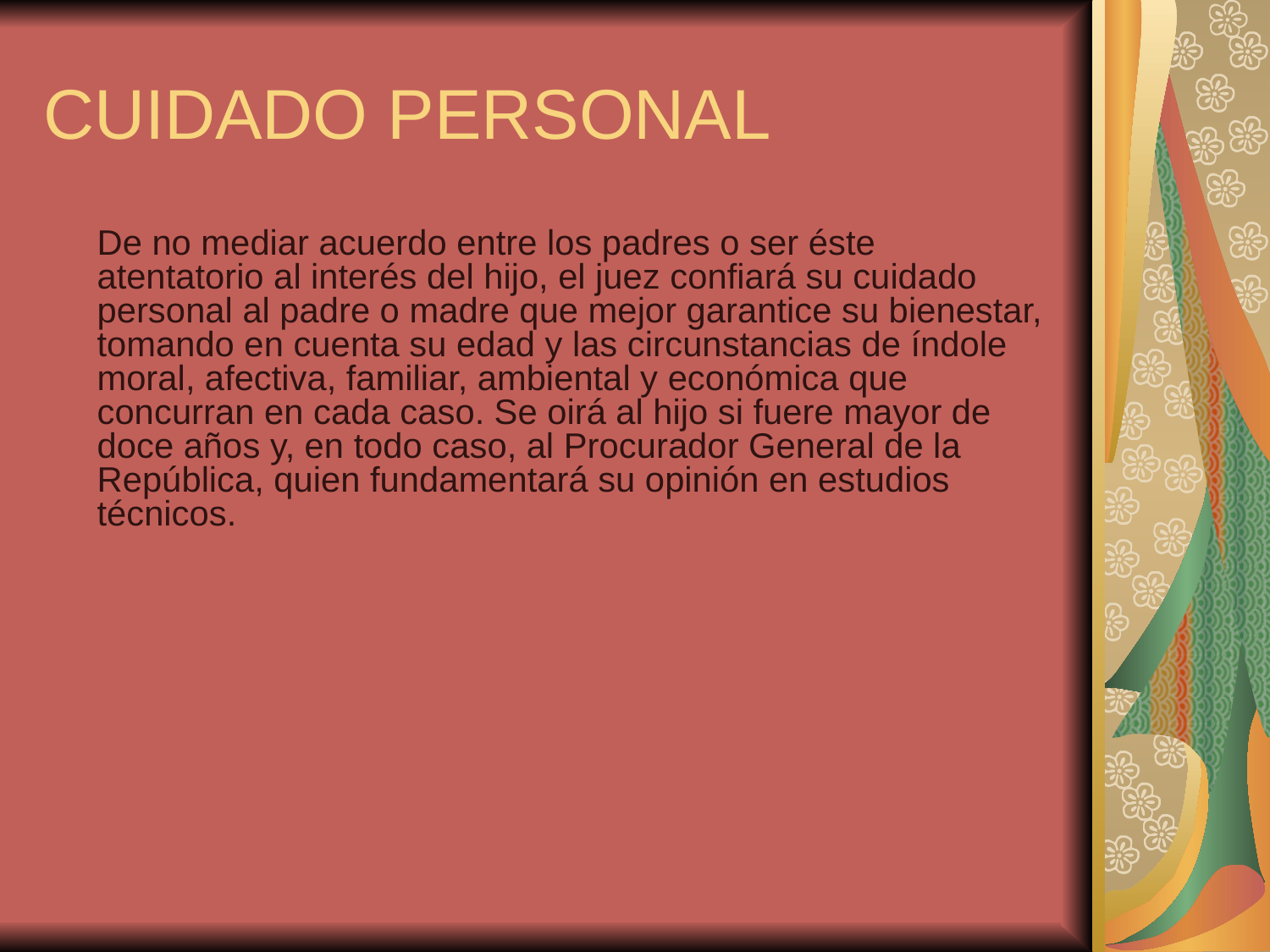

CUIDADO PERSONAL
	De no mediar acuerdo entre los padres o ser éste atentatorio al interés del hijo, el juez confiará su cuidado personal al padre o madre que mejor garantice su bienestar, tomando en cuenta su edad y las circunstancias de índole moral, afectiva, familiar, ambiental y económica que concurran en cada caso. Se oirá al hijo si fuere mayor de doce años y, en todo caso, al Procurador General de la República, quien fundamentará su opinión en estudios técnicos.